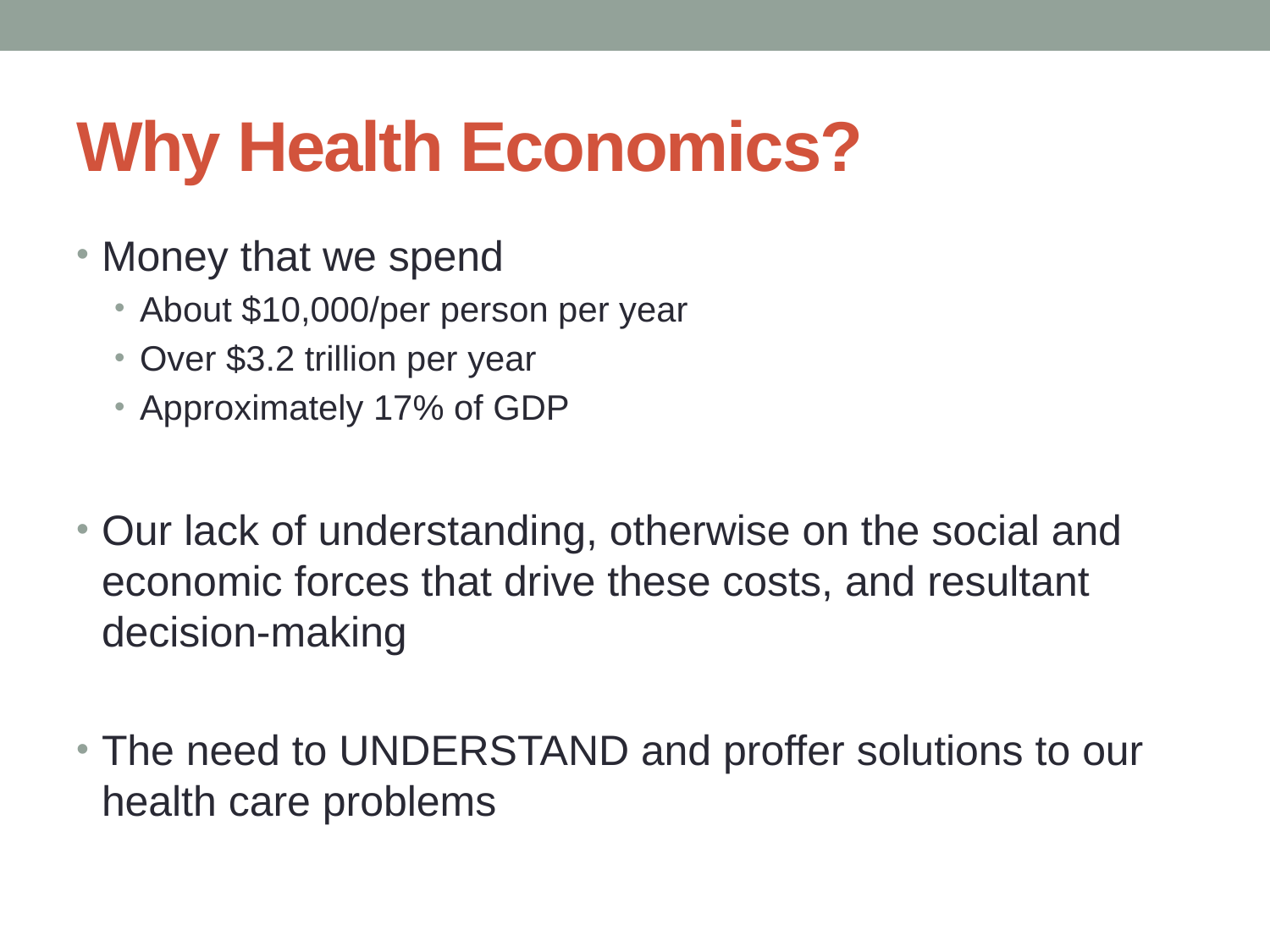

# Why Health Economics?
Money that we spend
About $10,000/per person per year
Over $3.2 trillion per year
Approximately 17% of GDP

Our lack of understanding, otherwise on the social and economic forces that drive these costs, and resultant decision-making

The need to UNDERSTAND and proffer solutions to our health care problems